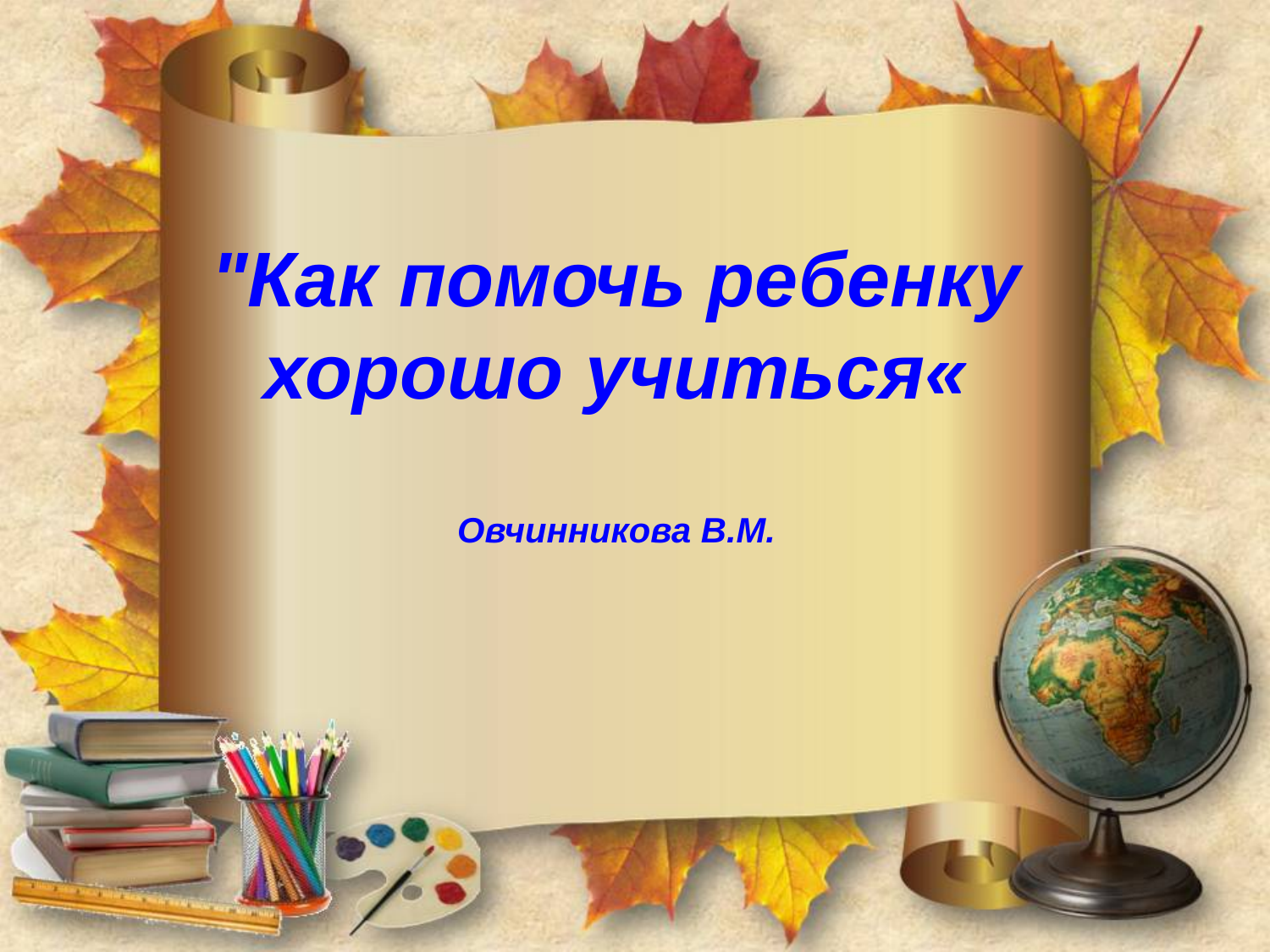

# "Как помочь ребенку хорошо учиться« Овчинникова В.М.